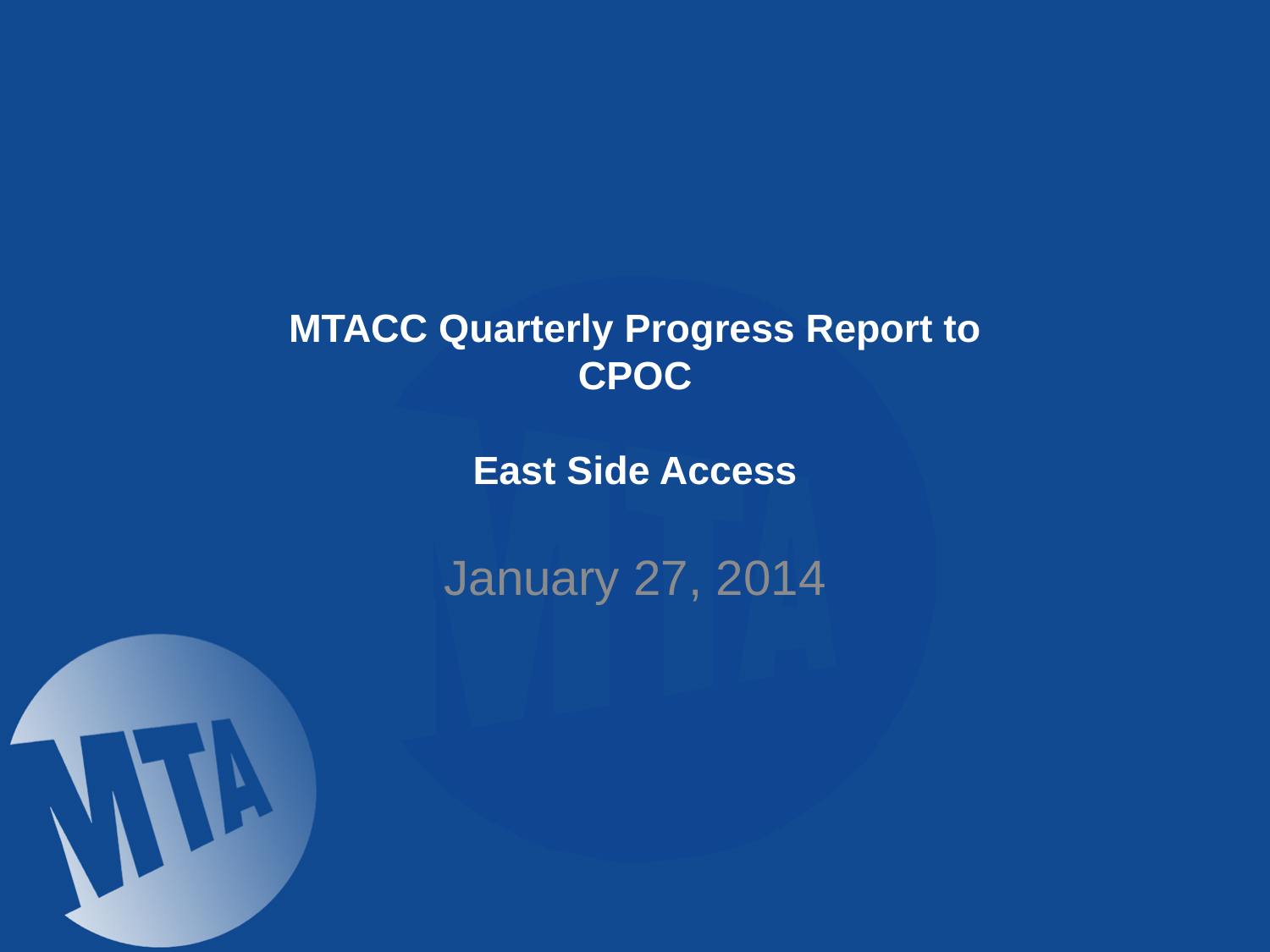

# MTACC Quarterly Progress Report to CPOC East Side Access
January 27, 2014